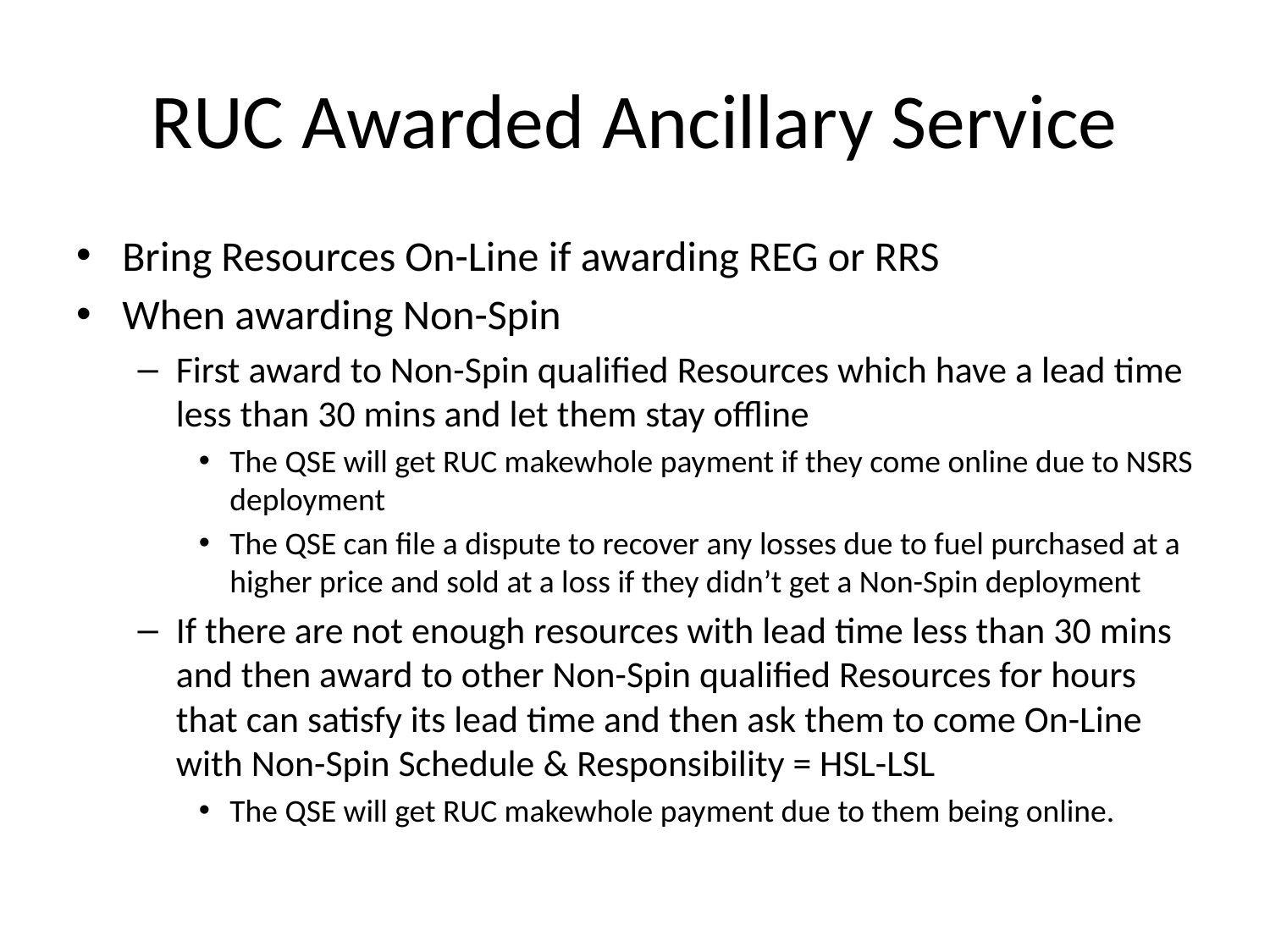

# RUC Awarded Ancillary Service
Bring Resources On-Line if awarding REG or RRS
When awarding Non-Spin
First award to Non-Spin qualified Resources which have a lead time less than 30 mins and let them stay offline
The QSE will get RUC makewhole payment if they come online due to NSRS deployment
The QSE can file a dispute to recover any losses due to fuel purchased at a higher price and sold at a loss if they didn’t get a Non-Spin deployment
If there are not enough resources with lead time less than 30 mins and then award to other Non-Spin qualified Resources for hours that can satisfy its lead time and then ask them to come On-Line with Non-Spin Schedule & Responsibility = HSL-LSL
The QSE will get RUC makewhole payment due to them being online.